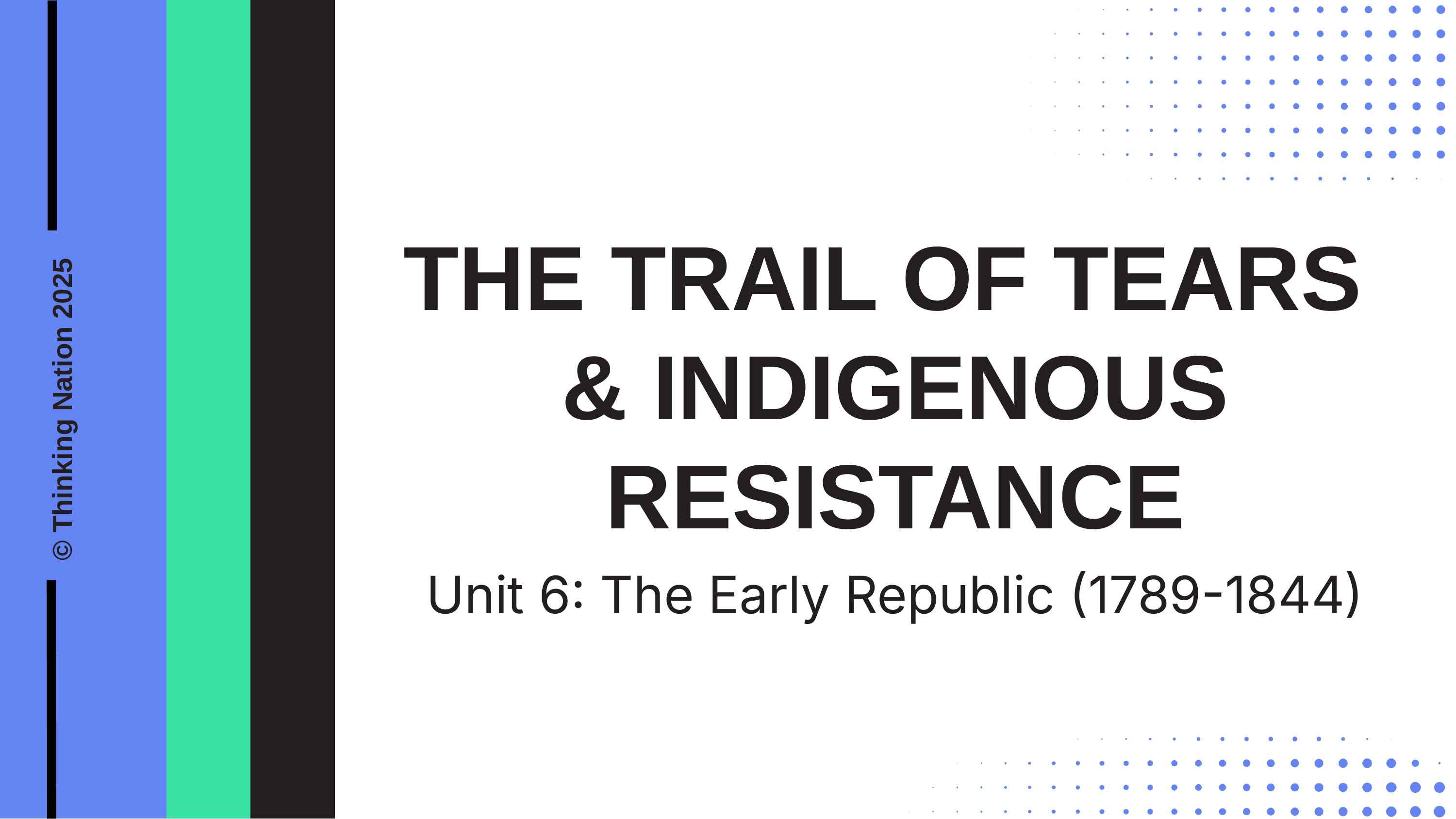

THE TRAIL OF TEARS
& INDIGENOUS RESISTANCE
© Thinking Nation 2025
Unit 6: The Early Republic (1789-1844)